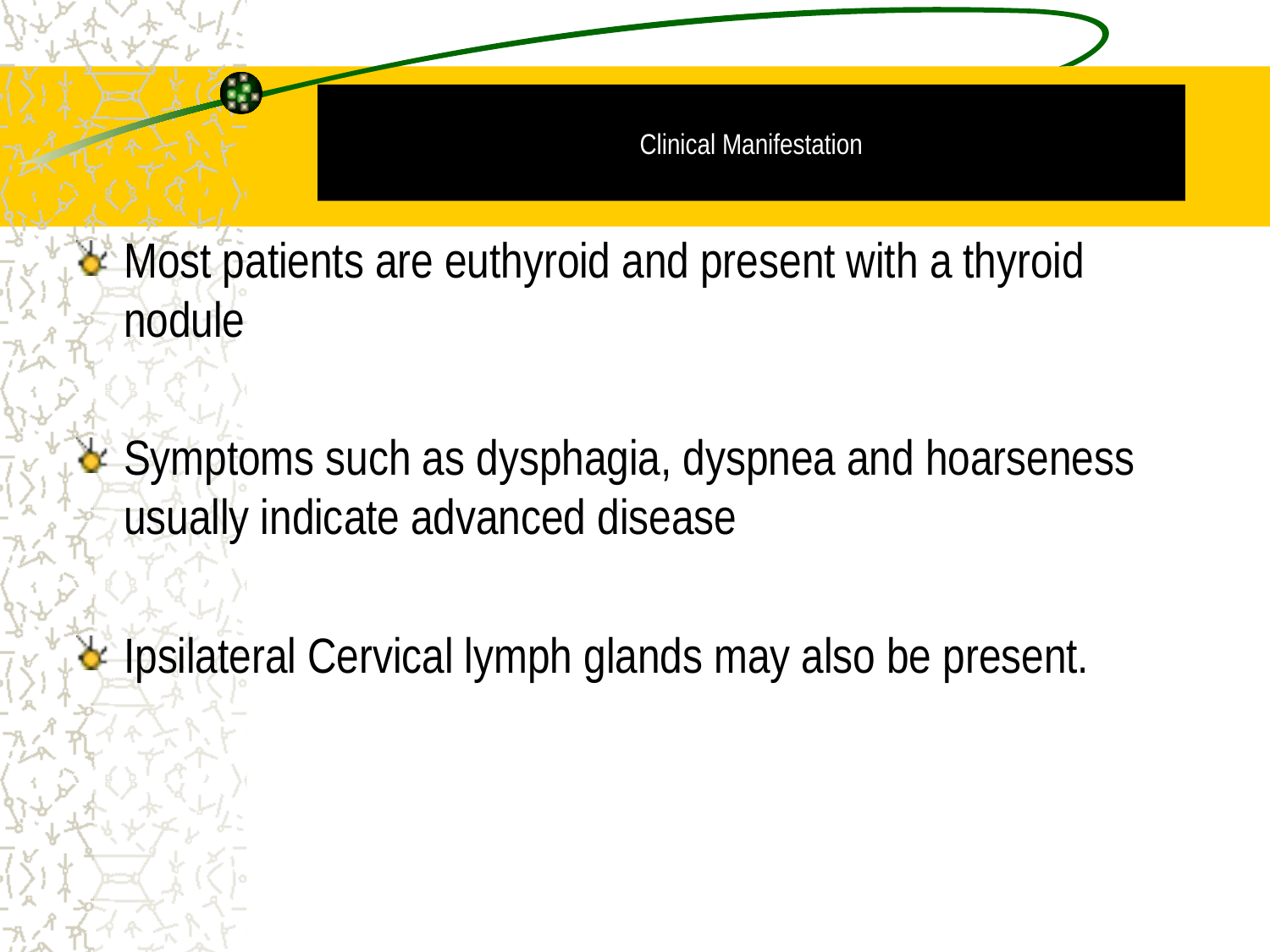

# Clinical Manifestation
Most patients are euthyroid and present with a thyroid nodule

Symptoms such as dysphagia, dyspnea and hoarseness usually indicate advanced disease

Ipsilateral Cervical lymph glands may also be present.